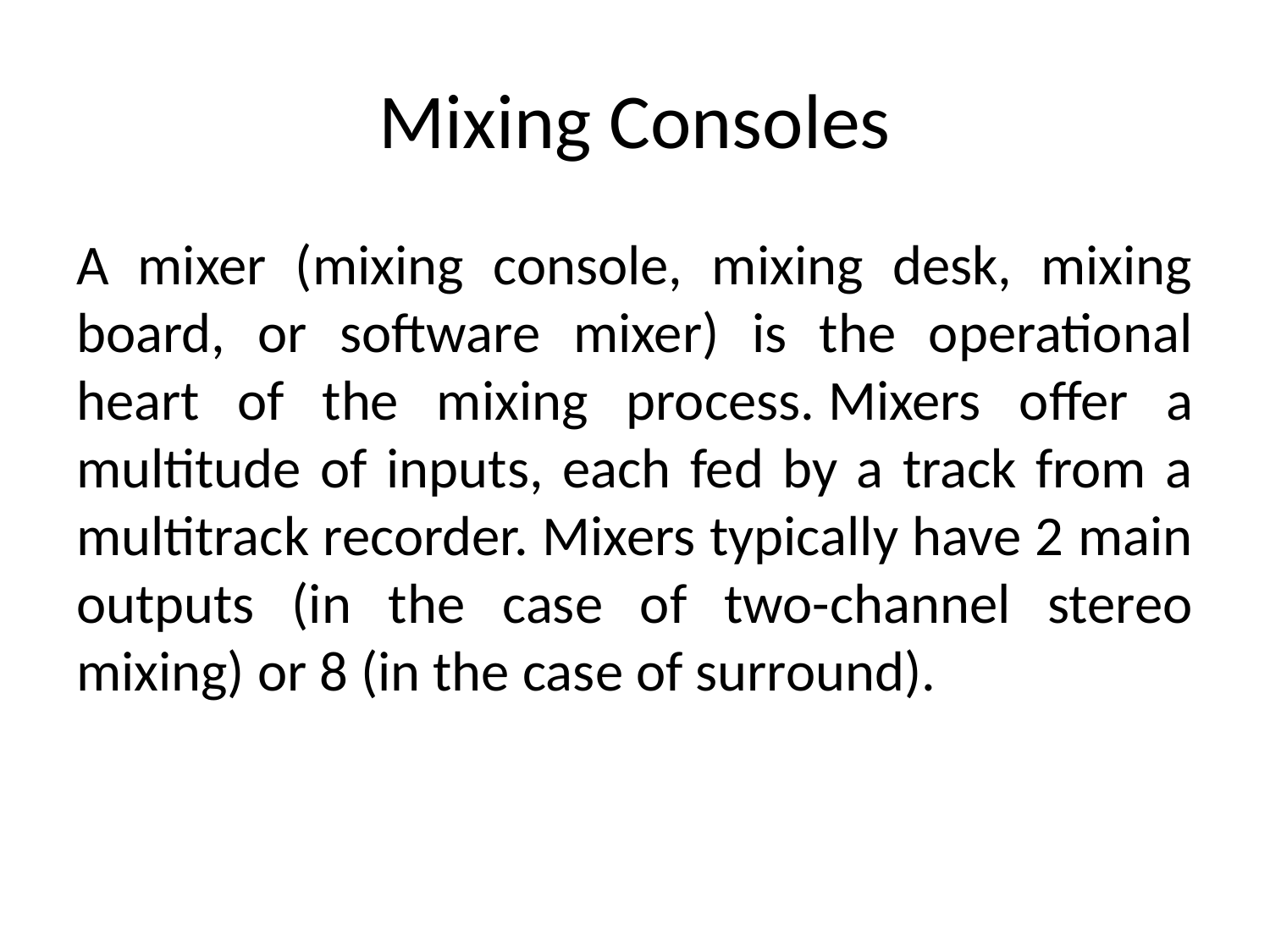

# Mixing Consoles
A mixer (mixing console, mixing desk, mixing board, or software mixer) is the operational heart of the mixing process. Mixers offer a multitude of inputs, each fed by a track from a multitrack recorder. Mixers typically have 2 main outputs (in the case of two-channel stereo mixing) or 8 (in the case of surround).